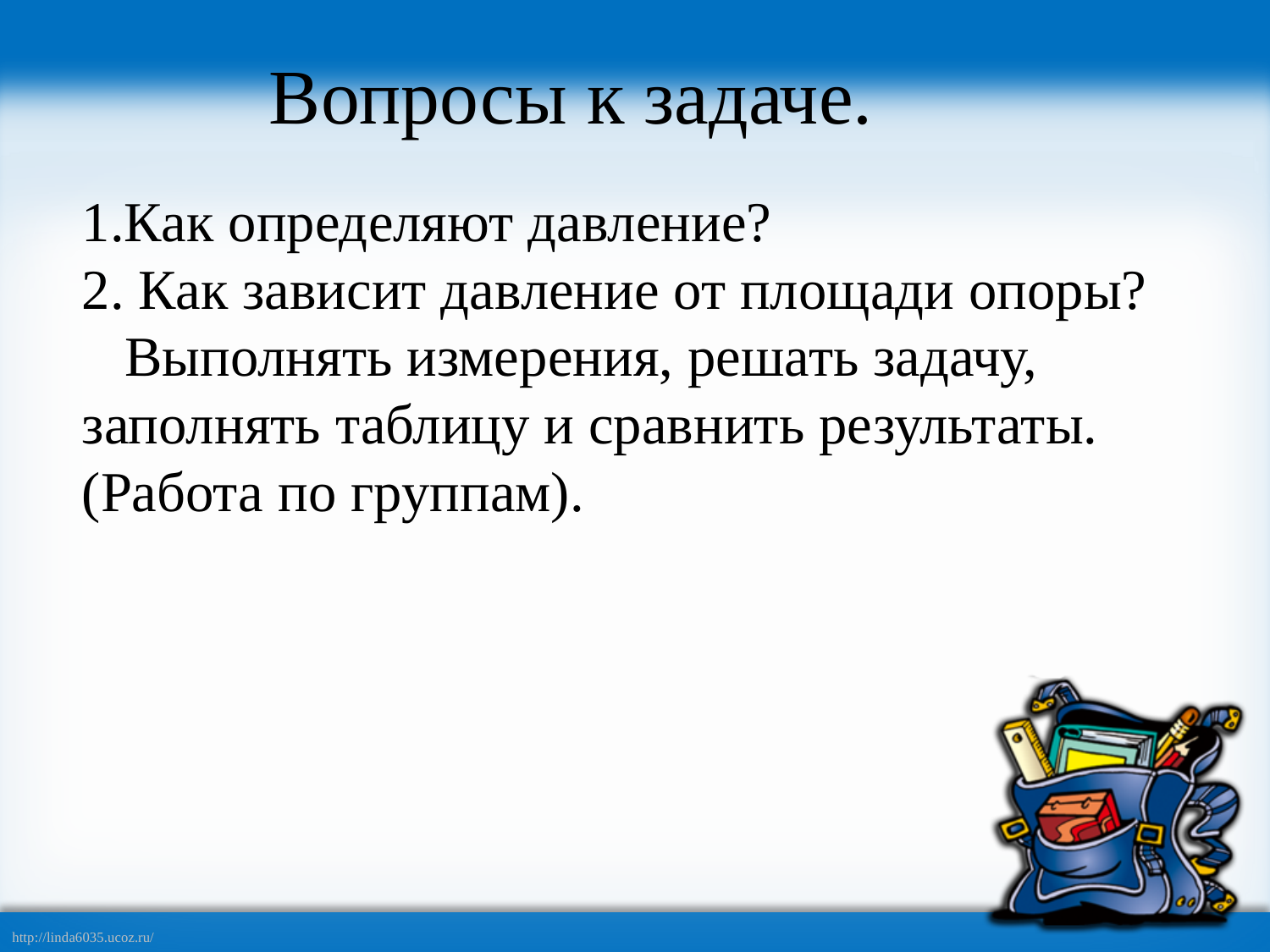

Вопросы к задаче.
1.Как определяют давление?
2. Как зависит давление от площади опоры?
   Выполнять измерения, решать задачу, заполнять таблицу и сравнить результаты.  (Работа по группам).